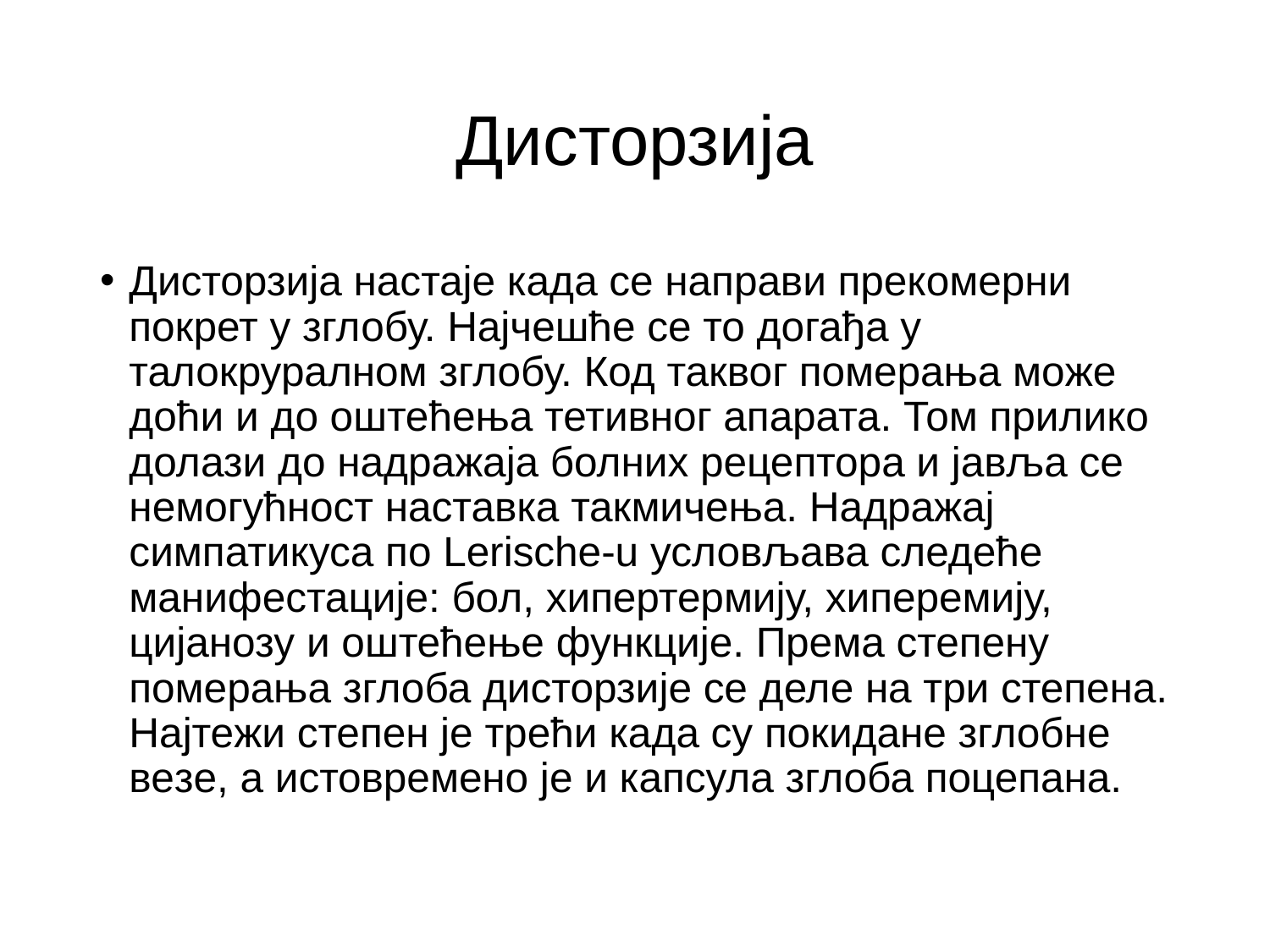

# Дисторзија
Дисторзија настаје када се направи прекомерни покрет у зглобу. Најчешће се то догађа у талокруралном зглобу. Код таквог померања може доћи и до оштећења тетивног апарата. Том прилико долази до надражаја болних рецептора и јавља се немогућност наставка такмичења. Надражај симпатикуса по Lerische-u условљава следеће манифестације: бол, хипертермију, хиперемију, цијанозу и оштећење функције. Према степену померања зглоба дисторзије се деле на три степена. Најтежи степен је трећи када су покидане зглобне везе, а истовремено је и капсула зглоба поцепана.